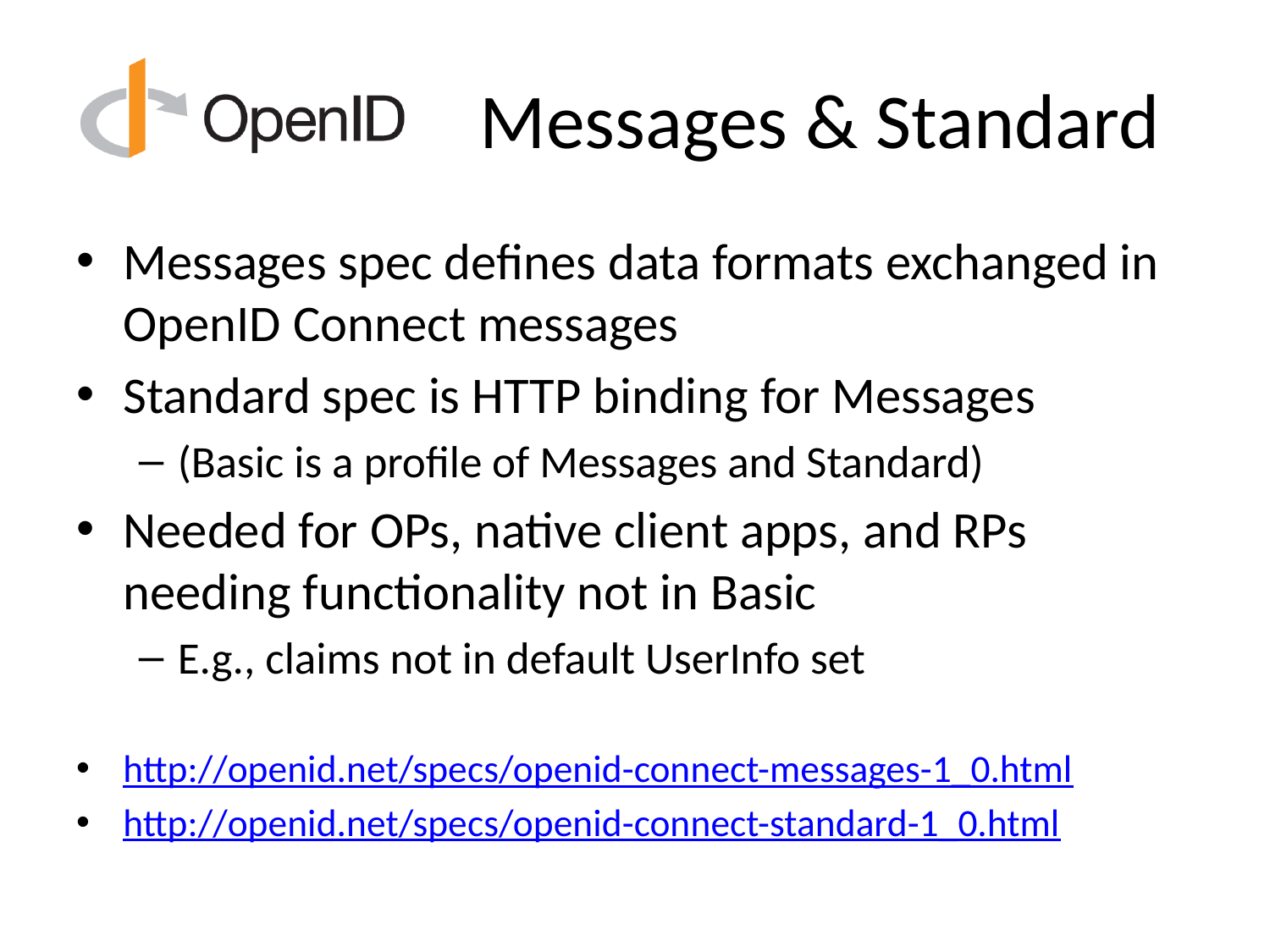

# Messages & Standard
Messages spec defines data formats exchanged in OpenID Connect messages
Standard spec is HTTP binding for Messages
(Basic is a profile of Messages and Standard)
Needed for OPs, native client apps, and RPs needing functionality not in Basic
E.g., claims not in default UserInfo set

http://openid.net/specs/openid-connect-messages-1_0.html
http://openid.net/specs/openid-connect-standard-1_0.html